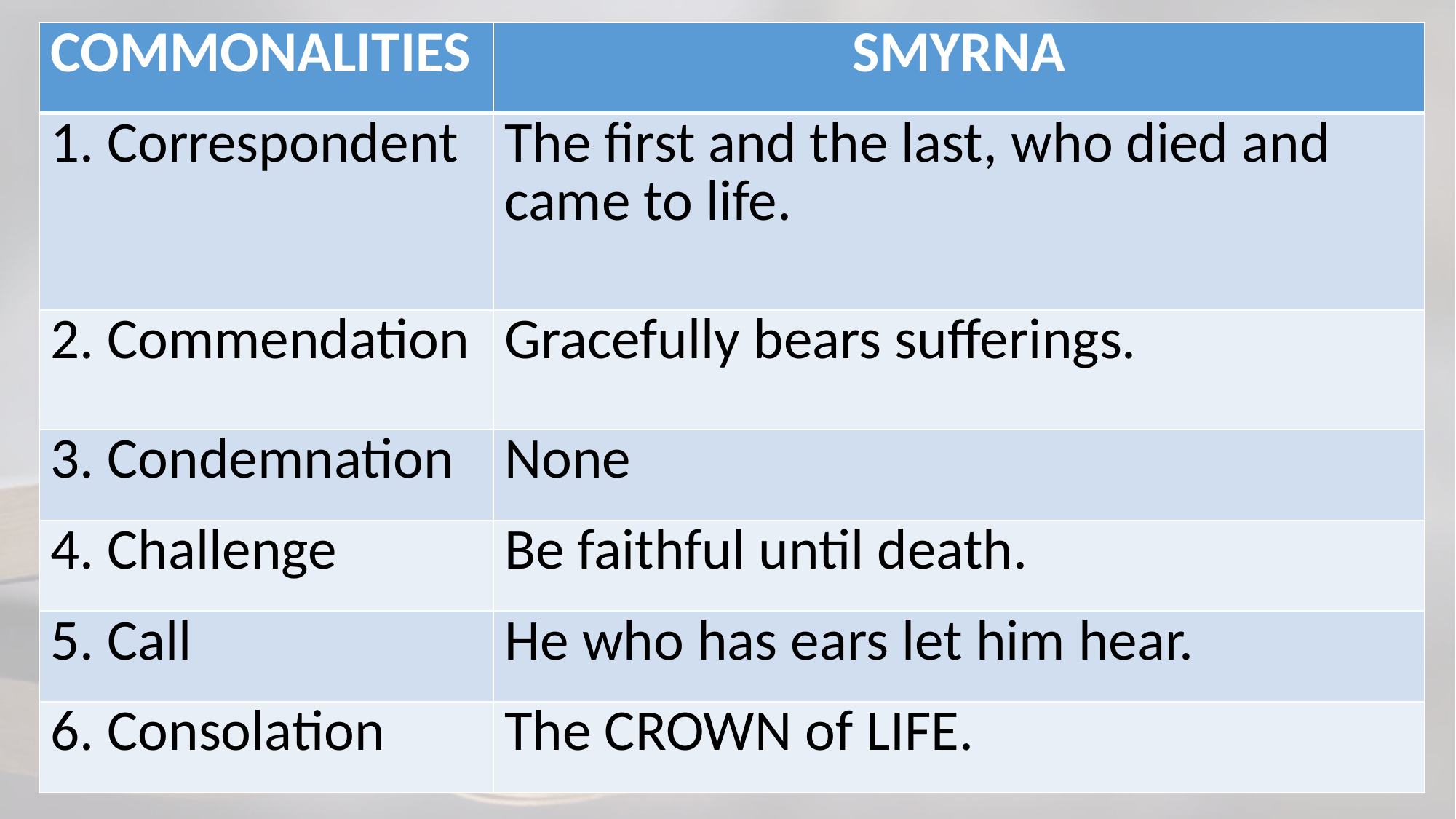

| COMMONALITIES | SMYRNA |
| --- | --- |
| 1. Correspondent | The first and the last, who died and came to life. |
| 2. Commendation | Gracefully bears sufferings. |
| 3. Condemnation | None |
| 4. Challenge | Be faithful until death. |
| 5. Call | He who has ears let him hear. |
| 6. Consolation | The CROWN of LIFE. |